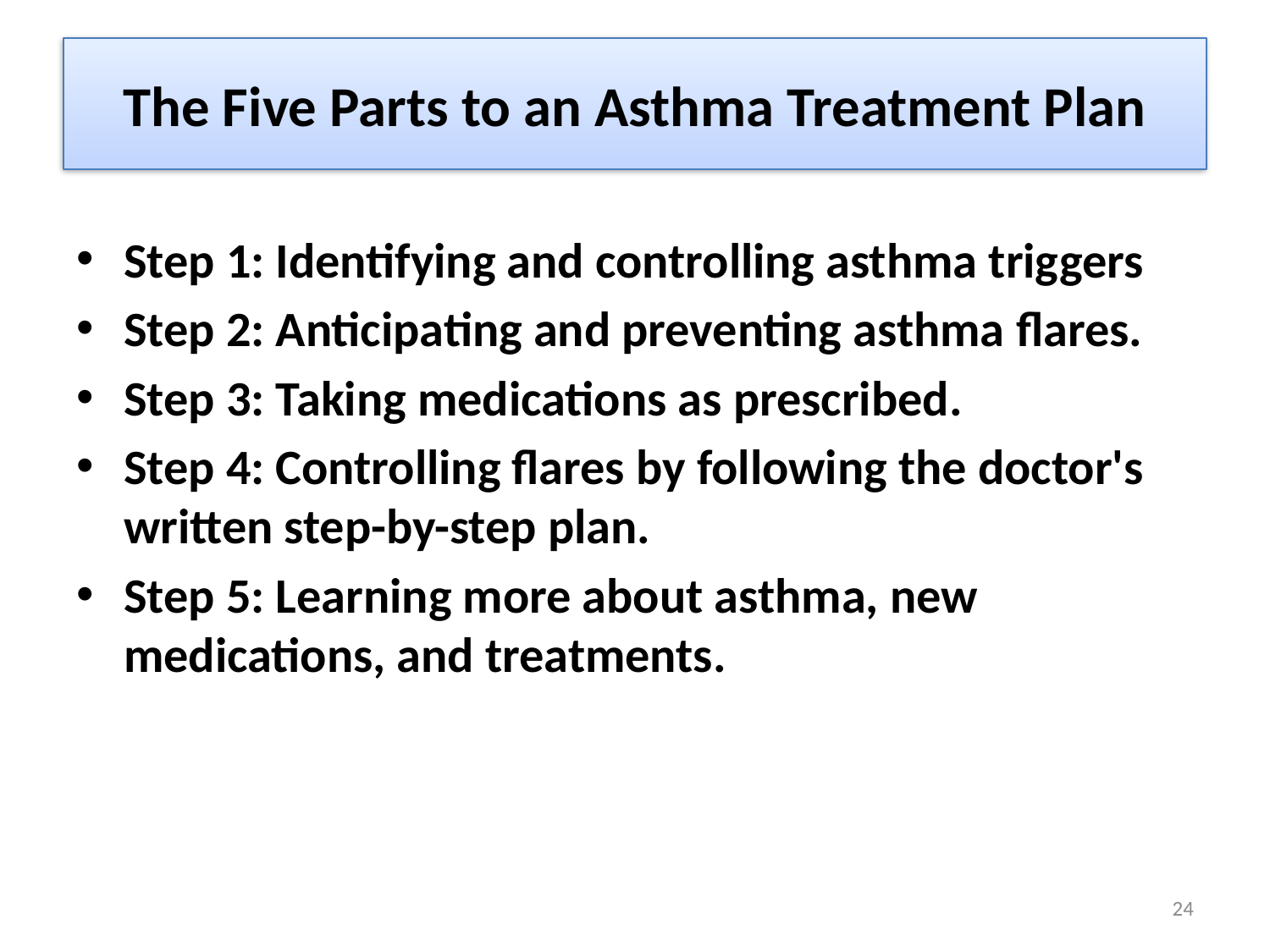

# The Five Parts to an Asthma Treatment Plan
Step 1: Identifying and controlling asthma triggers
Step 2: Anticipating and preventing asthma flares.
Step 3: Taking medications as prescribed.
Step 4: Controlling flares by following the doctor's written step-by-step plan.
Step 5: Learning more about asthma, new medications, and treatments.

24